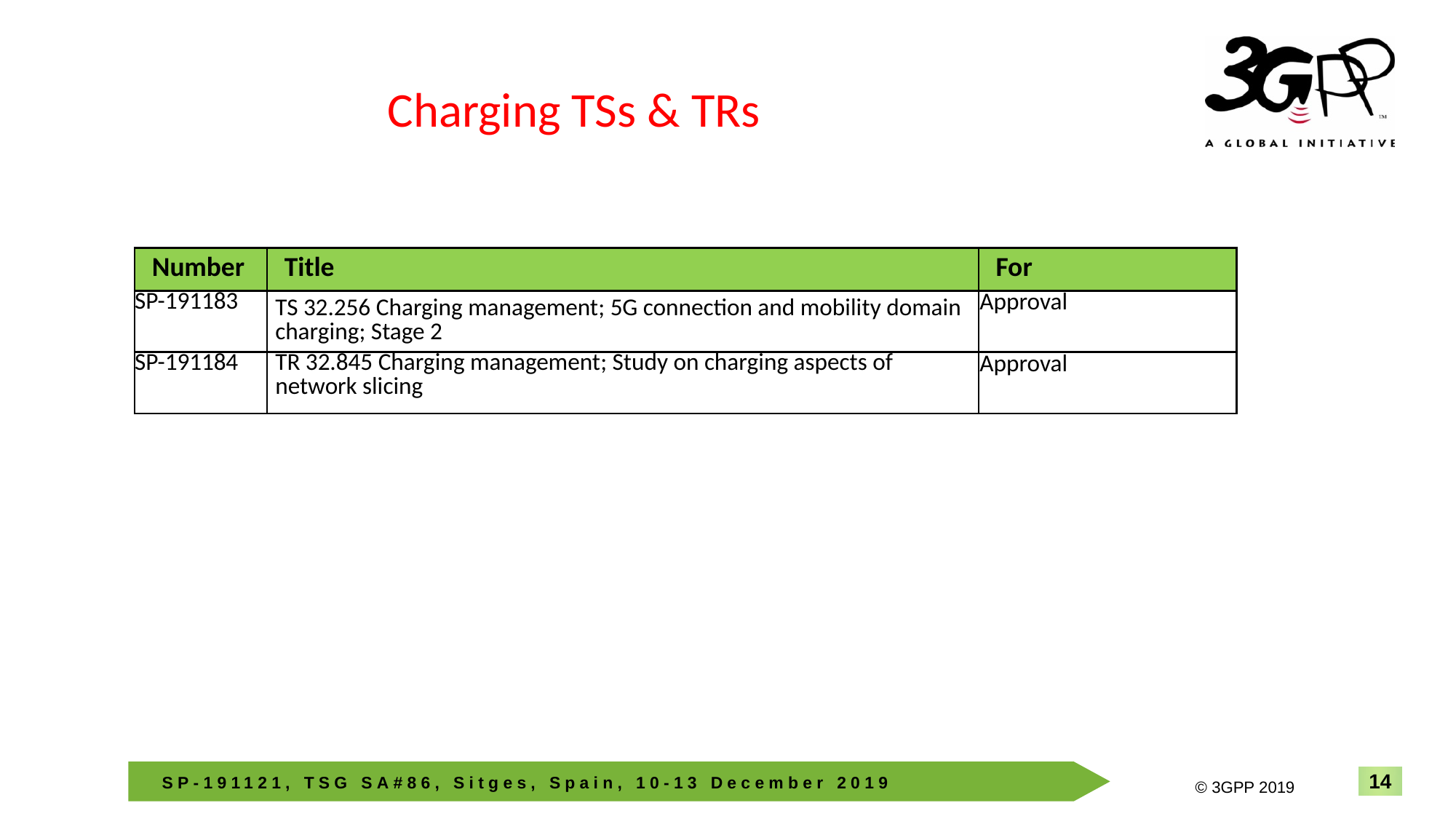

Charging TSs & TRs
| Number | Title | For |
| --- | --- | --- |
| SP-191183 | TS 32.256 Charging management; 5G connection and mobility domain charging; Stage 2 | Approval |
| SP-191184 | TR 32.845 Charging management; Study on charging aspects of network slicing | Approval |